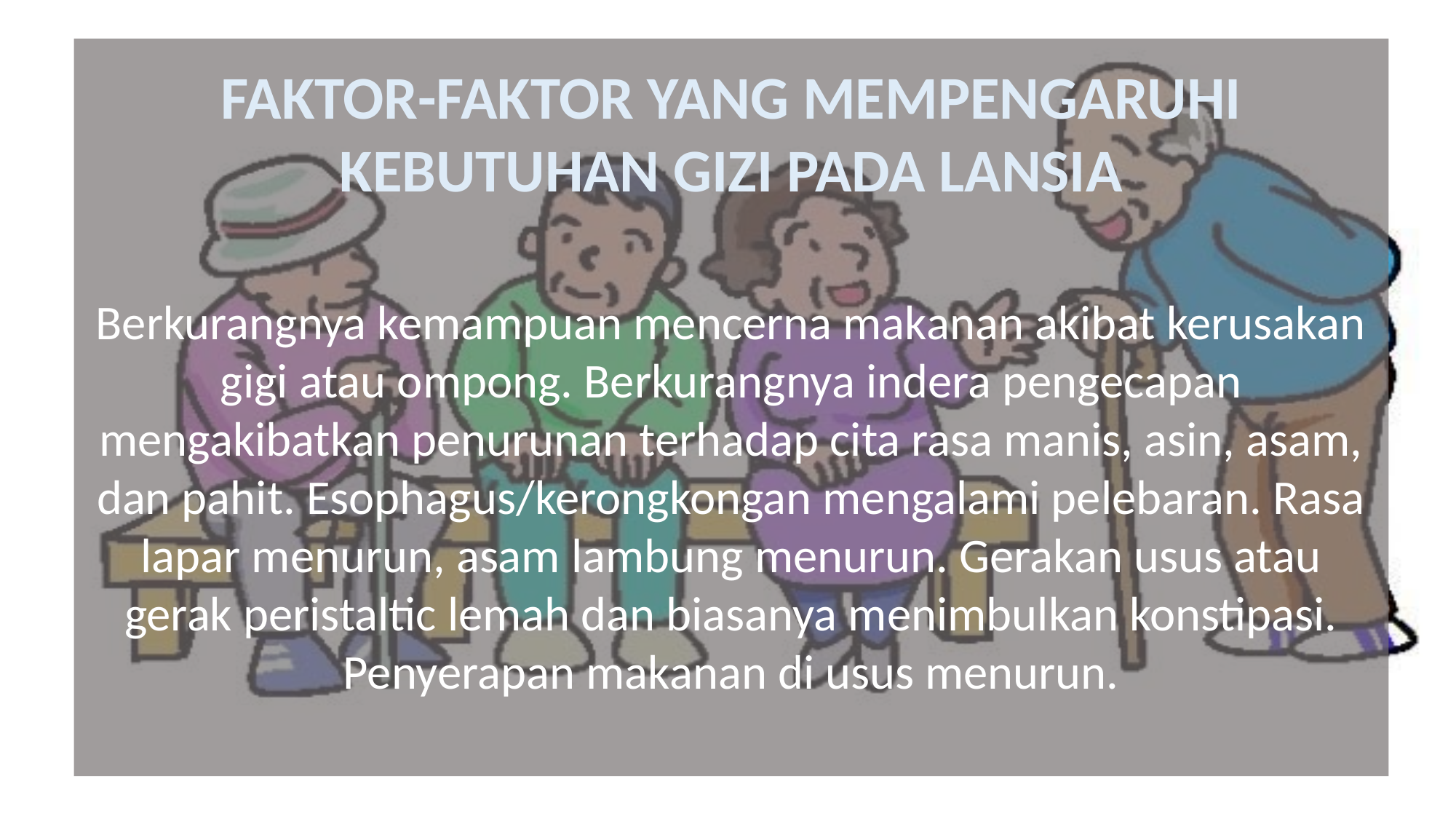

Berkurangnya kemampuan mencerna makanan akibat kerusakan gigi atau ompong. Berkurangnya indera pengecapan mengakibatkan penurunan terhadap cita rasa manis, asin, asam, dan pahit. Esophagus/kerongkongan mengalami pelebaran. Rasa lapar menurun, asam lambung menurun. Gerakan usus atau gerak peristaltic lemah dan biasanya menimbulkan konstipasi. Penyerapan makanan di usus menurun.
FAKTOR-FAKTOR YANG MEMPENGARUHI KEBUTUHAN GIZI PADA LANSIA